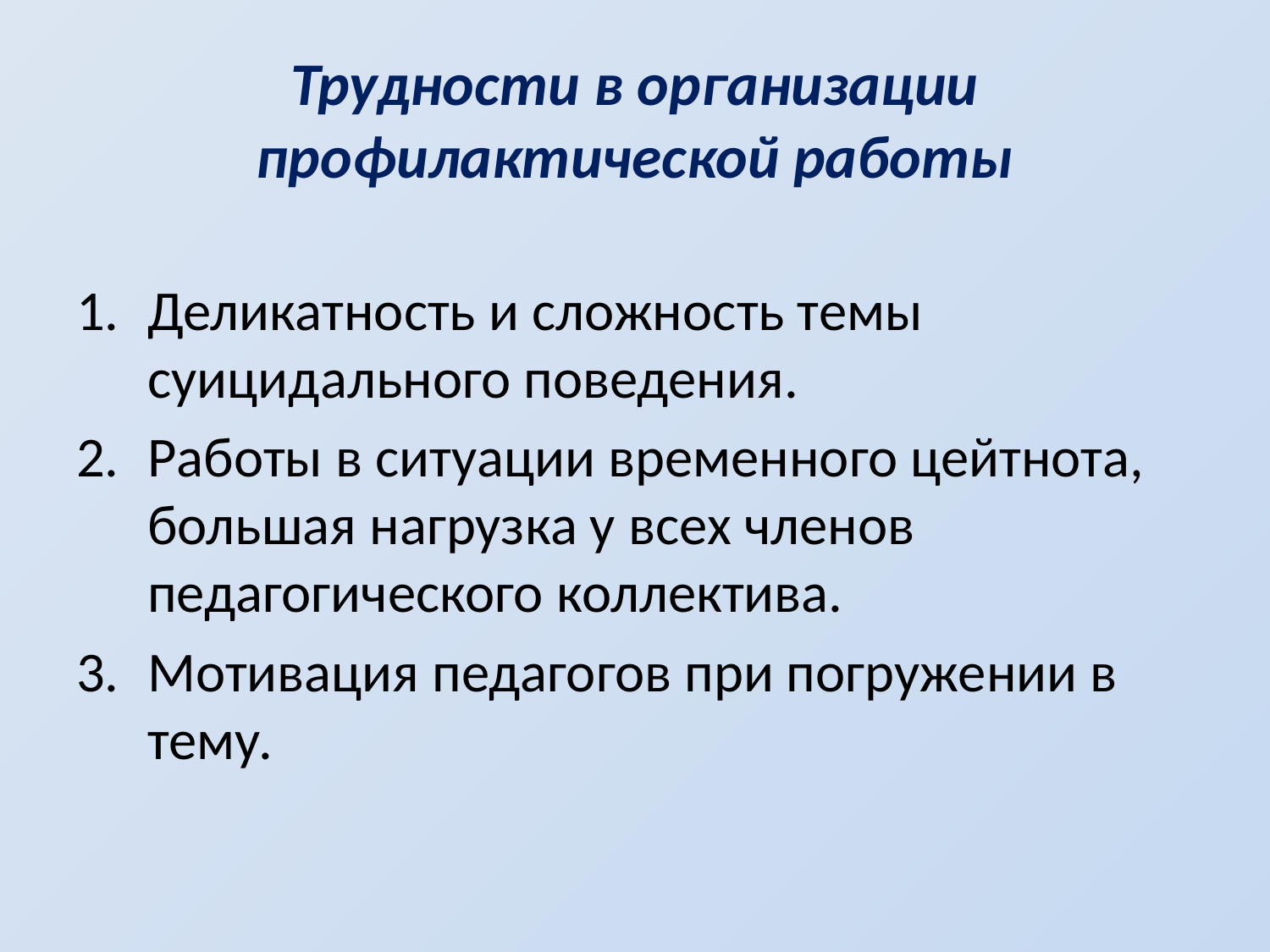

# Трудности в организации профилактической работы
Деликатность и сложность темы суицидального поведения.
Работы в ситуации временного цейтнота, большая нагрузка у всех членов педагогического коллектива.
Мотивация педагогов при погружении в тему.